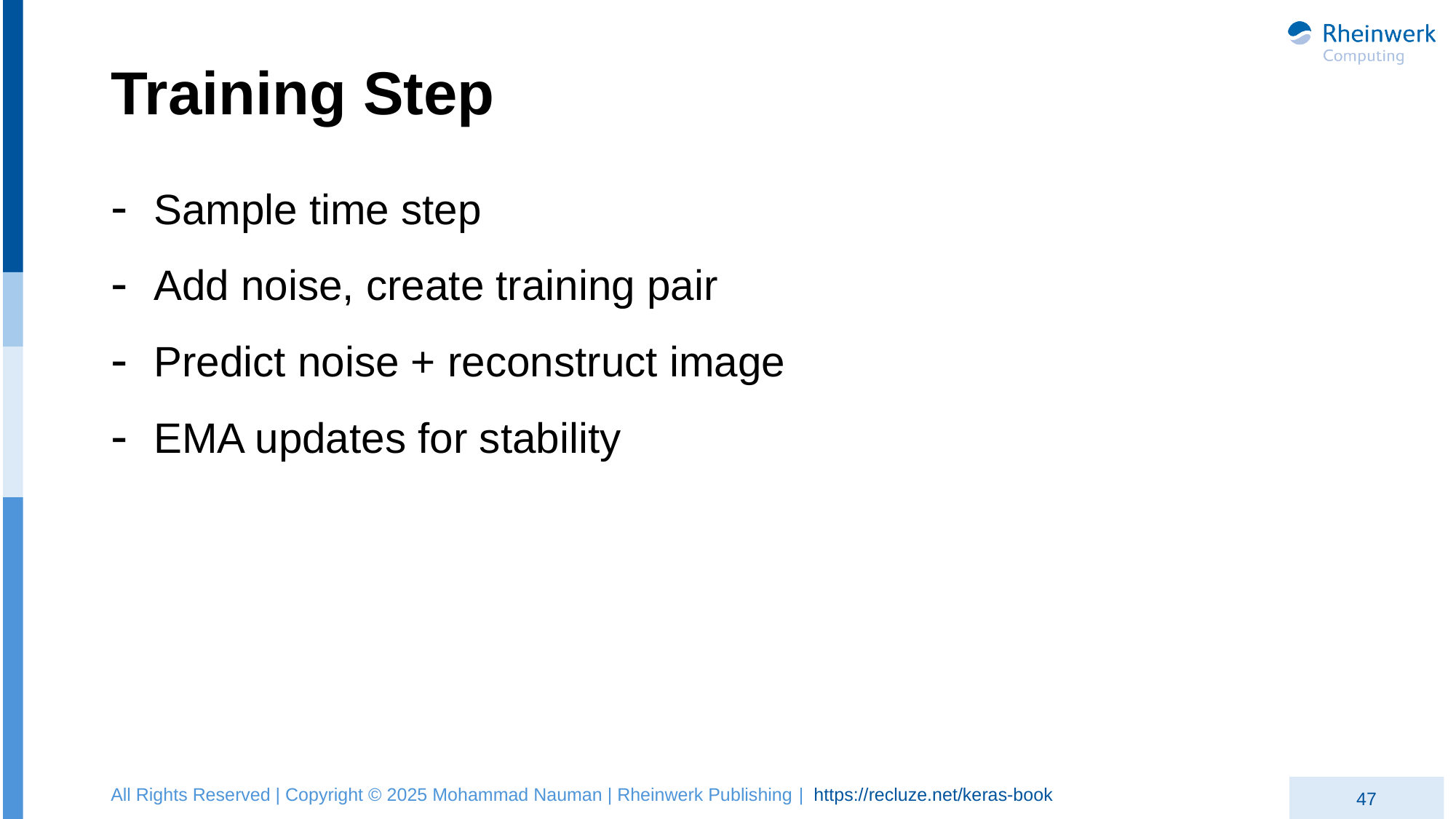

# Training Step
Sample time step
Add noise, create training pair
Predict noise + reconstruct image
EMA updates for stability